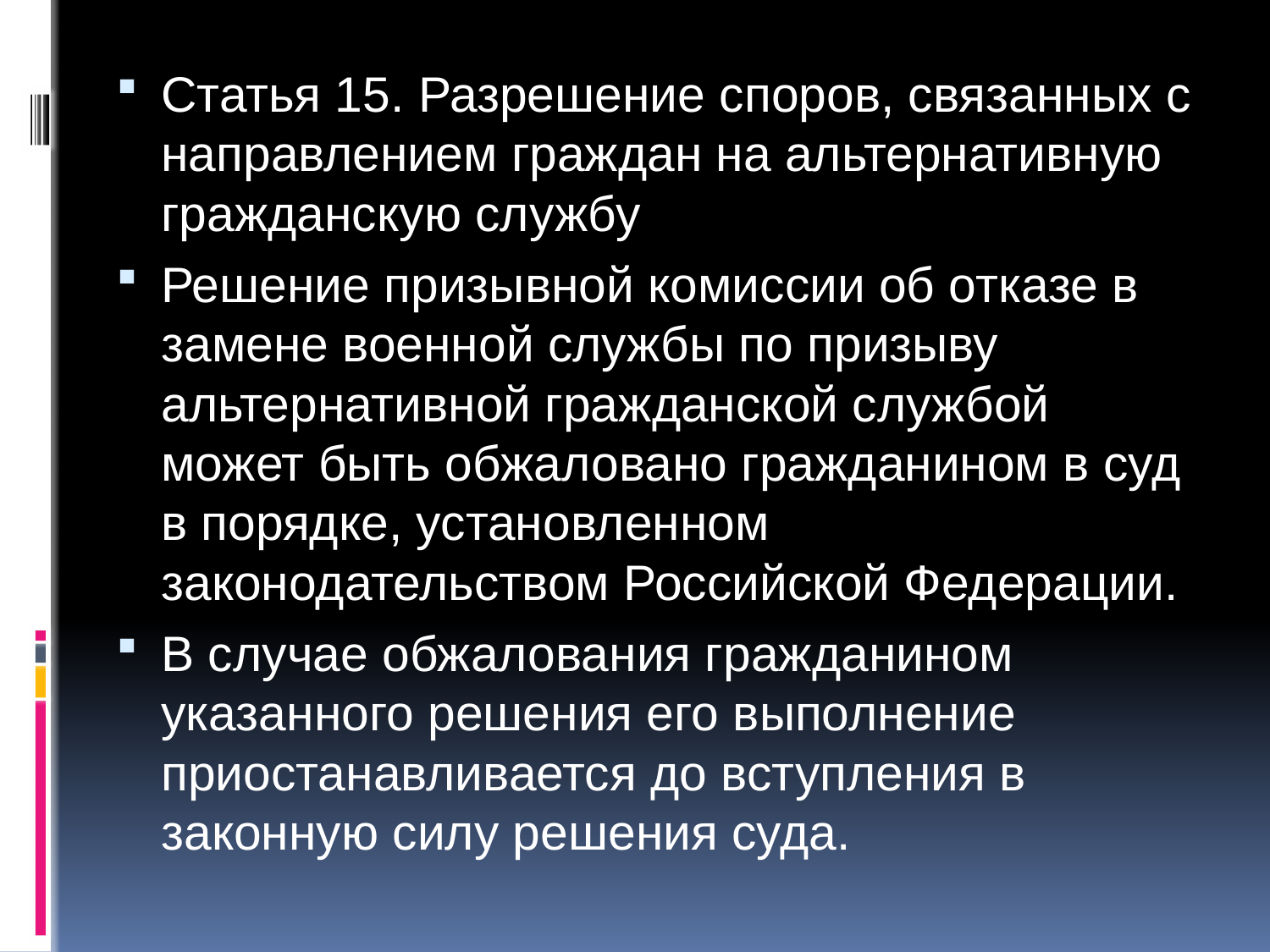

Статья 15. Разрешение споров, связанных с направлением граждан на альтернативную гражданскую службу
Решение призывной комиссии об отказе в замене военной службы по призыву альтернативной гражданской службой может быть обжаловано гражданином в суд в порядке, установленном законодательством Российской Федерации.
В случае обжалования гражданином указанного решения его выполнение приостанавливается до вступления в законную силу решения суда.

#